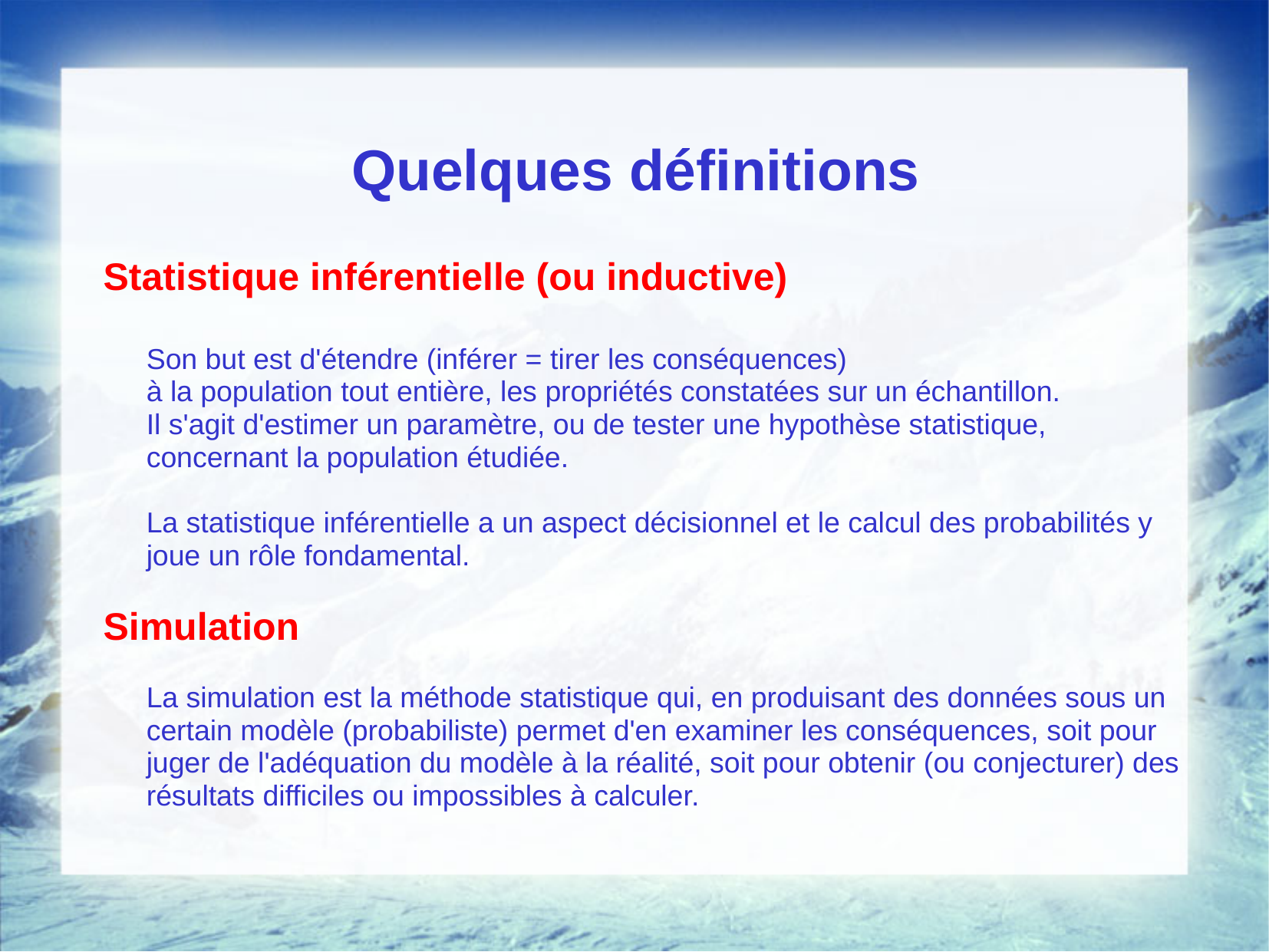

Quelques définitions
Statistique inférentielle (ou inductive)

	Son but est d'étendre (inférer = tirer les conséquences)
à la population tout entière, les propriétés constatées sur un échantillon.
	Il s'agit d'estimer un paramètre, ou de tester une hypothèse statistique, concernant la population étudiée.

	La statistique inférentielle a un aspect décisionnel et le calcul des probabilités y joue un rôle fondamental.

Simulation

	La simulation est la méthode statistique qui, en produisant des données sous un certain modèle (probabiliste) permet d'en examiner les conséquences, soit pour juger de l'adéquation du modèle à la réalité, soit pour obtenir (ou conjecturer) des résultats difficiles ou impossibles à calculer.